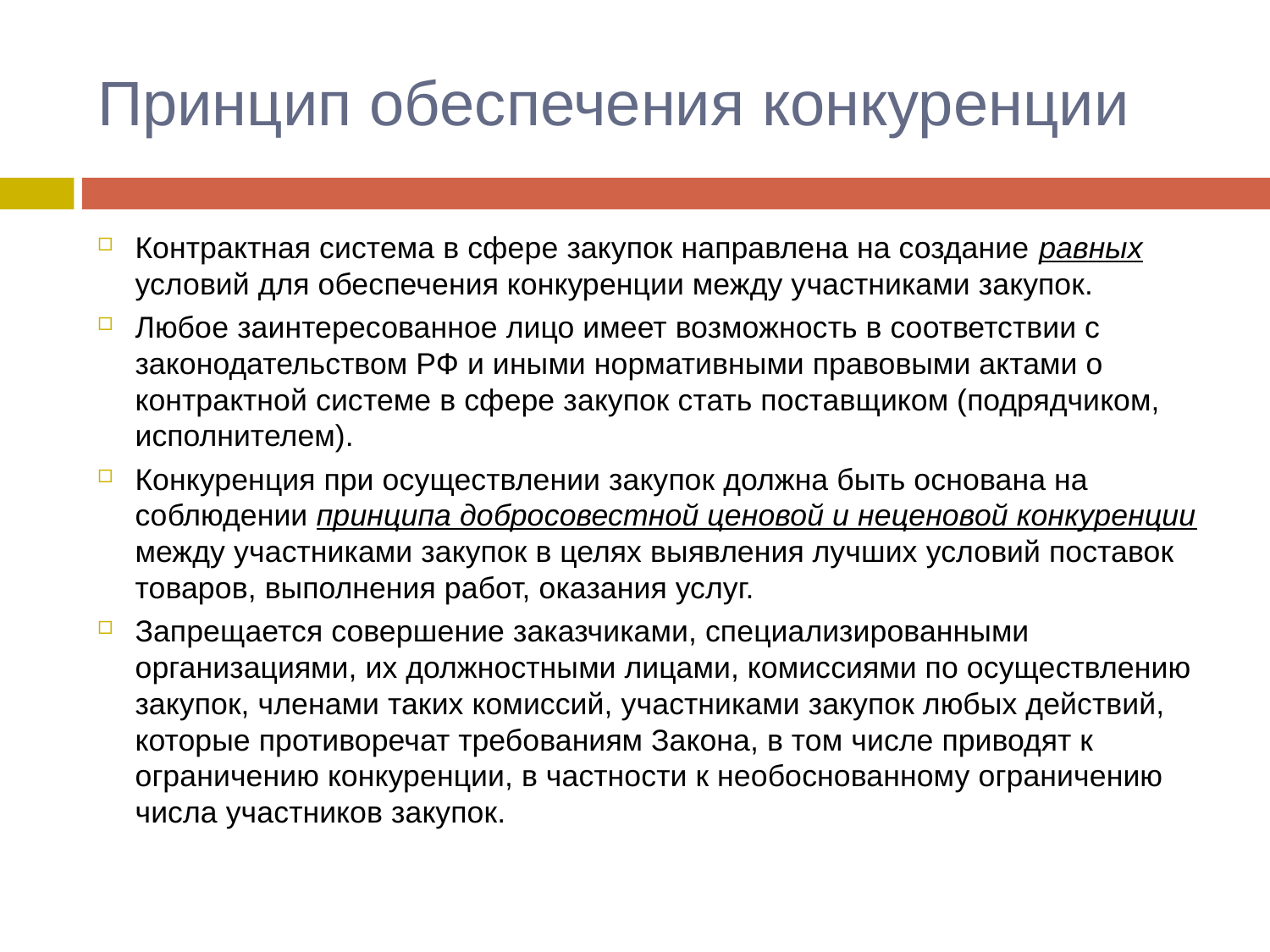

# Принцип обеспечения конкуренции
Контрактная система в сфере закупок направлена на создание равных условий для обеспечения конкуренции между участниками закупок.
Любое заинтересованное лицо имеет возможность в соответствии с законодательством РФ и иными нормативными правовыми актами о контрактной системе в сфере закупок стать поставщиком (подрядчиком, исполнителем).
Конкуренция при осуществлении закупок должна быть основана на соблюдении принципа добросовестной ценовой и неценовой конкуренции между участниками закупок в целях выявления лучших условий поставок товаров, выполнения работ, оказания услуг.
Запрещается совершение заказчиками, специализированными организациями, их должностными лицами, комиссиями по осуществлению закупок, членами таких комиссий, участниками закупок любых действий, которые противоречат требованиям Закона, в том числе приводят к ограничению конкуренции, в частности к необоснованному ограничению числа участников закупок.